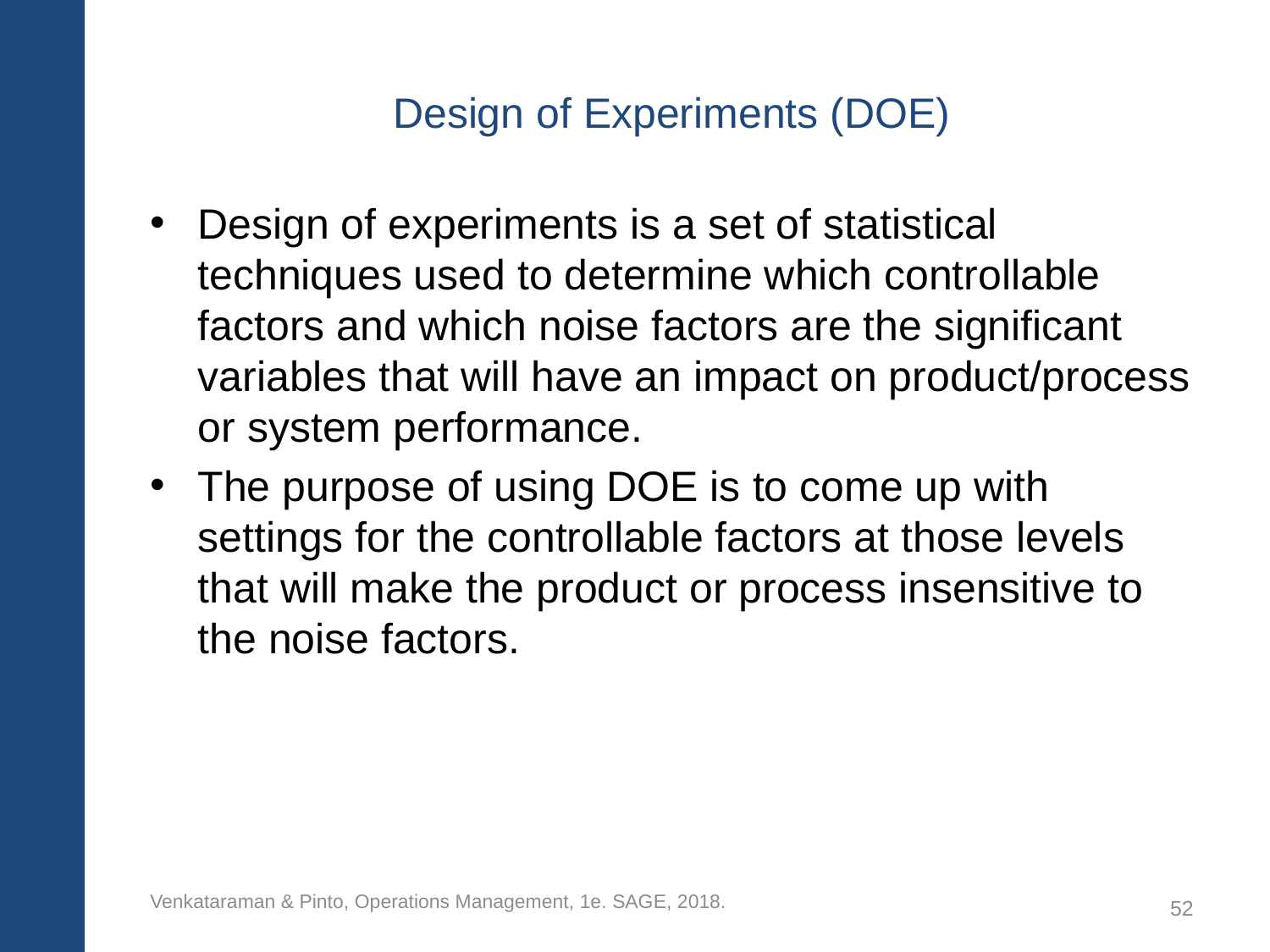

# Design of Experiments (DOE)
Design of experiments is a set of statistical techniques used to determine which controllable factors and which noise factors are the significant variables that will have an impact on product/process or system performance.
The purpose of using DOE is to come up with settings for the controllable factors at those levels that will make the product or process insensitive to the noise factors.
Venkataraman & Pinto, Operations Management, 1e. SAGE, 2018.
52